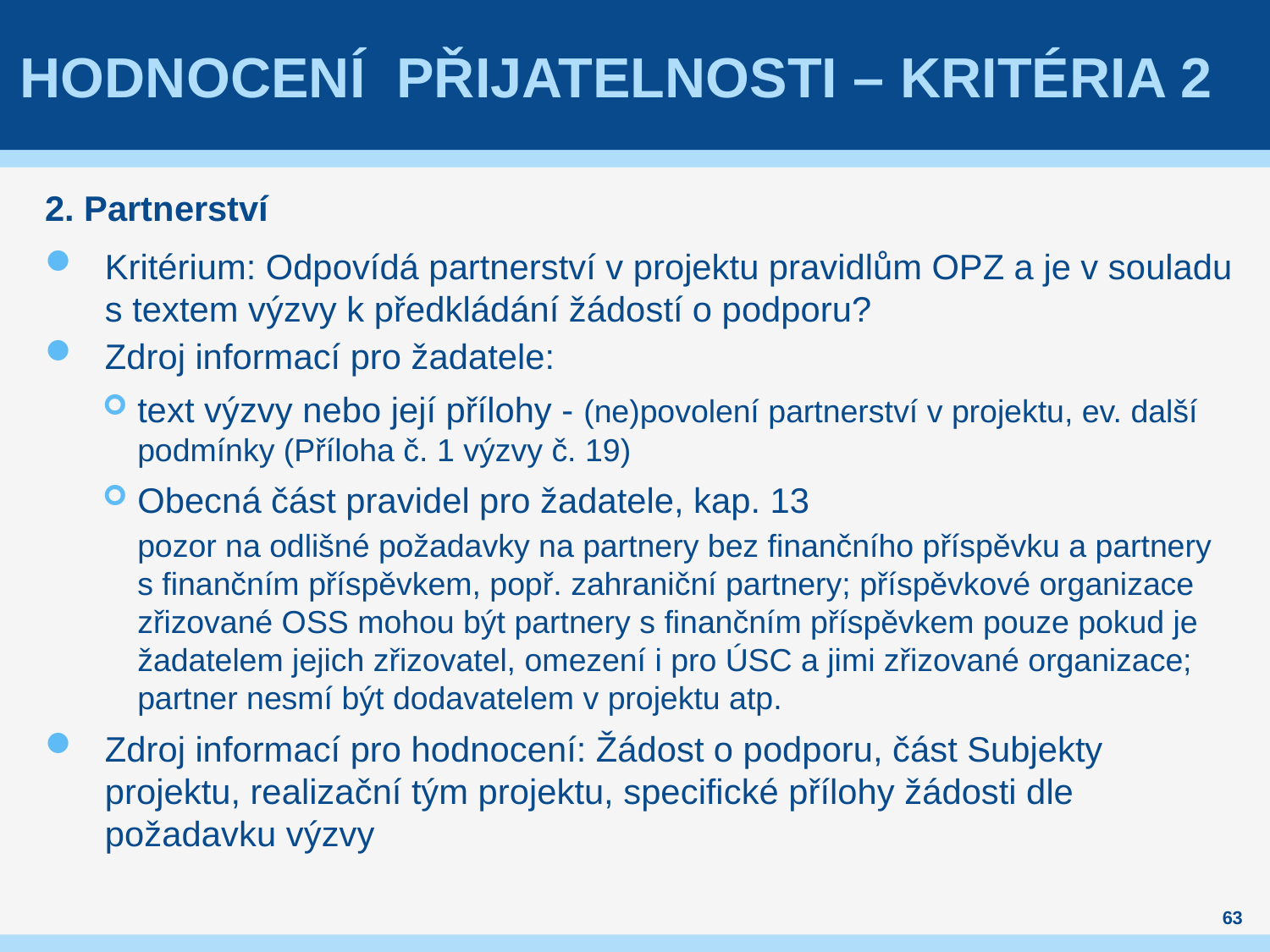

# hodnocení  přijatelnosti – kritéria 2
2. Partnerství
Kritérium: Odpovídá partnerství v projektu pravidlům OPZ a je v souladu s textem výzvy k předkládání žádostí o podporu?
Zdroj informací pro žadatele:
text výzvy nebo její přílohy - (ne)povolení partnerství v projektu, ev. další podmínky (Příloha č. 1 výzvy č. 19)
Obecná část pravidel pro žadatele, kap. 13
pozor na odlišné požadavky na partnery bez finančního příspěvku a partnery s finančním příspěvkem, popř. zahraniční partnery; příspěvkové organizace zřizované OSS mohou být partnery s finančním příspěvkem pouze pokud je žadatelem jejich zřizovatel, omezení i pro ÚSC a jimi zřizované organizace; partner nesmí být dodavatelem v projektu atp.
Zdroj informací pro hodnocení: Žádost o podporu, část Subjekty projektu, realizační tým projektu, specifické přílohy žádosti dle požadavku výzvy
63